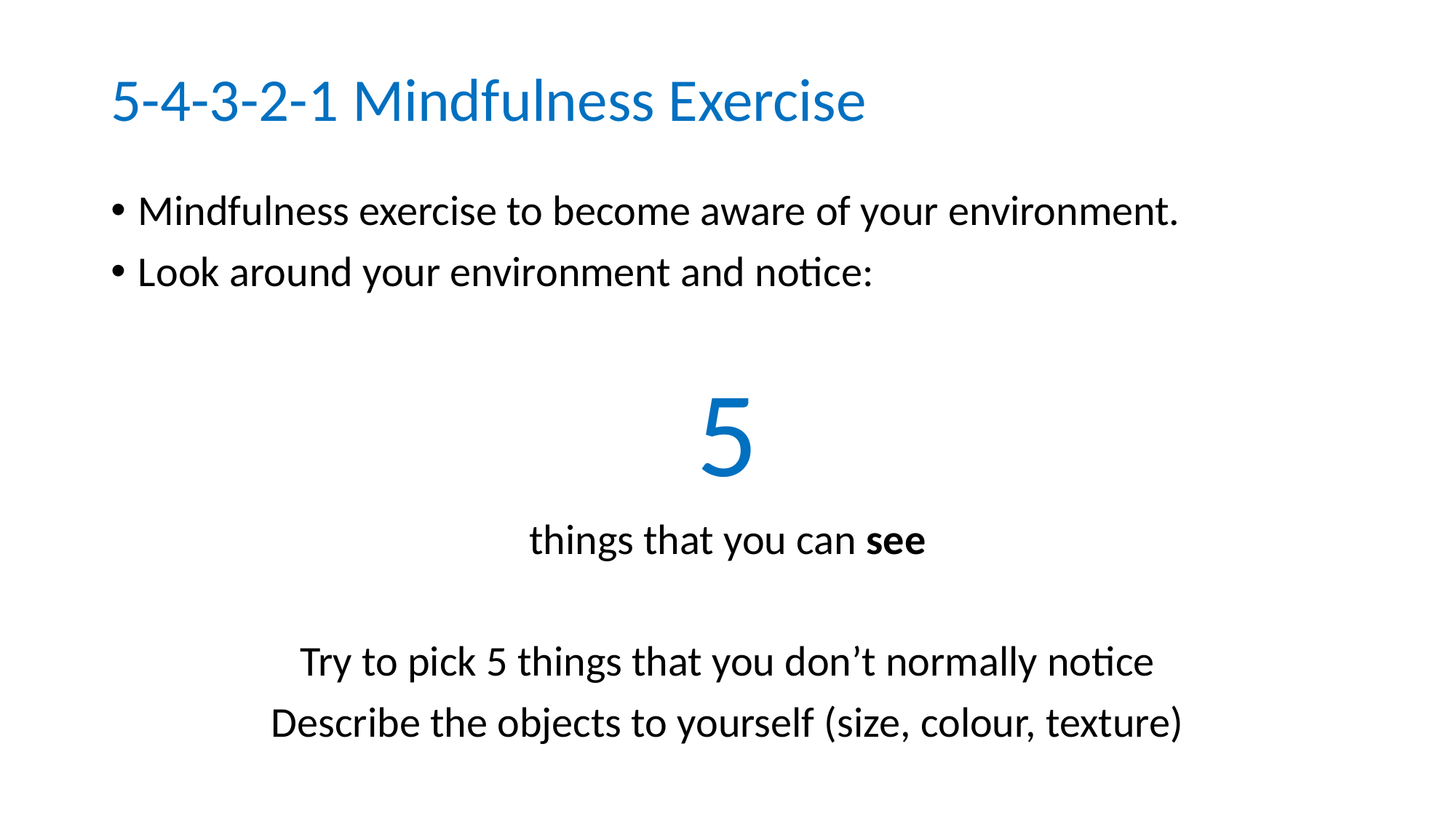

# 5-4-3-2-1 Mindfulness Exercise
Mindfulness exercise to become aware of your environment.
Look around your environment and notice:

5
things that you can see

Try to pick 5 things that you don’t normally notice
Describe the objects to yourself (size, colour, texture)